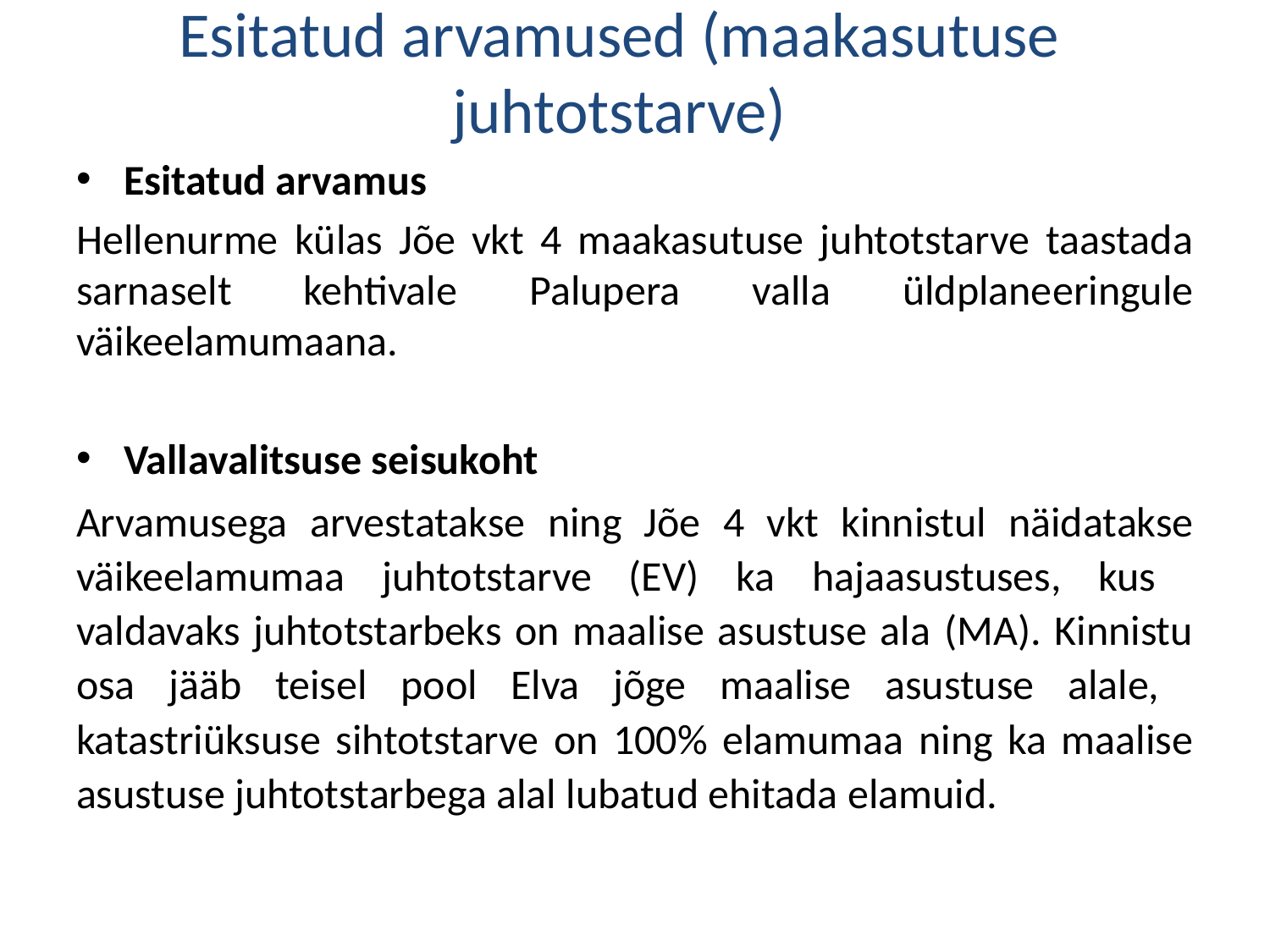

# Esitatud arvamused (maakasutuse juhtotstarve)
Esitatud arvamus
Hellenurme külas Jõe vkt 4 maakasutuse juhtotstarve taastada sarnaselt kehtivale Palupera valla üldplaneeringule väikeelamumaana.

Vallavalitsuse seisukoht
Arvamusega arvestatakse ning Jõe 4 vkt kinnistul näidatakse väikeelamumaa juhtotstarve (EV) ka hajaasustuses, kus  valdavaks juhtotstarbeks on maalise asustuse ala (MA). Kinnistu osa jääb teisel pool Elva jõge maalise asustuse alale,  katastriüksuse sihtotstarve on 100% elamumaa ning ka maalise asustuse juhtotstarbega alal lubatud ehitada elamuid.